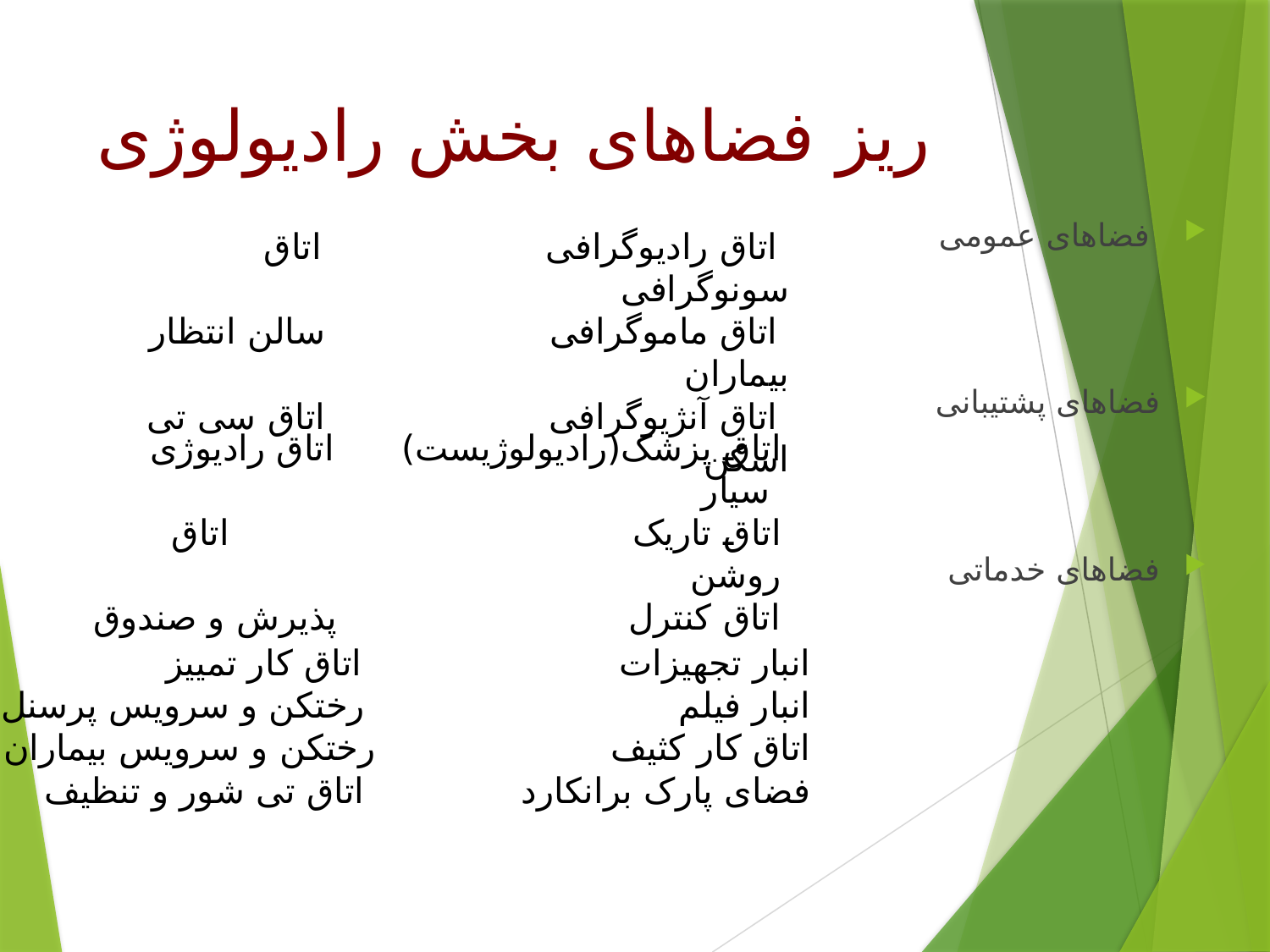

# ریز فضاهای بخش رادیولوژی
 فضاهای عمومی

فضاهای پشتیبانی

فضاهای خدماتی
 اتاق رادیوگرافی                    اتاق سونوگرافی
 اتاق ماموگرافی                    سالن انتظار بیماران
 اتاق آنژیوگرافی                    اتاق سی تی اسکن

اتاق پزشک(رادیولوژیست)      اتاق رادیوژی سیار
       اتاق تاریک                                    اتاق روشن
اتاق کنترل                          پذیرش و صندوق

انبار تجهیزات                       اتاق کار تمییز
انبار فیلم                            رختکن و سرویس پرسنل
اتاق کار کثیف                     رختکن و سرویس بیماران
فضای پارک برانکارد              اتاق تی شور و تنظیف